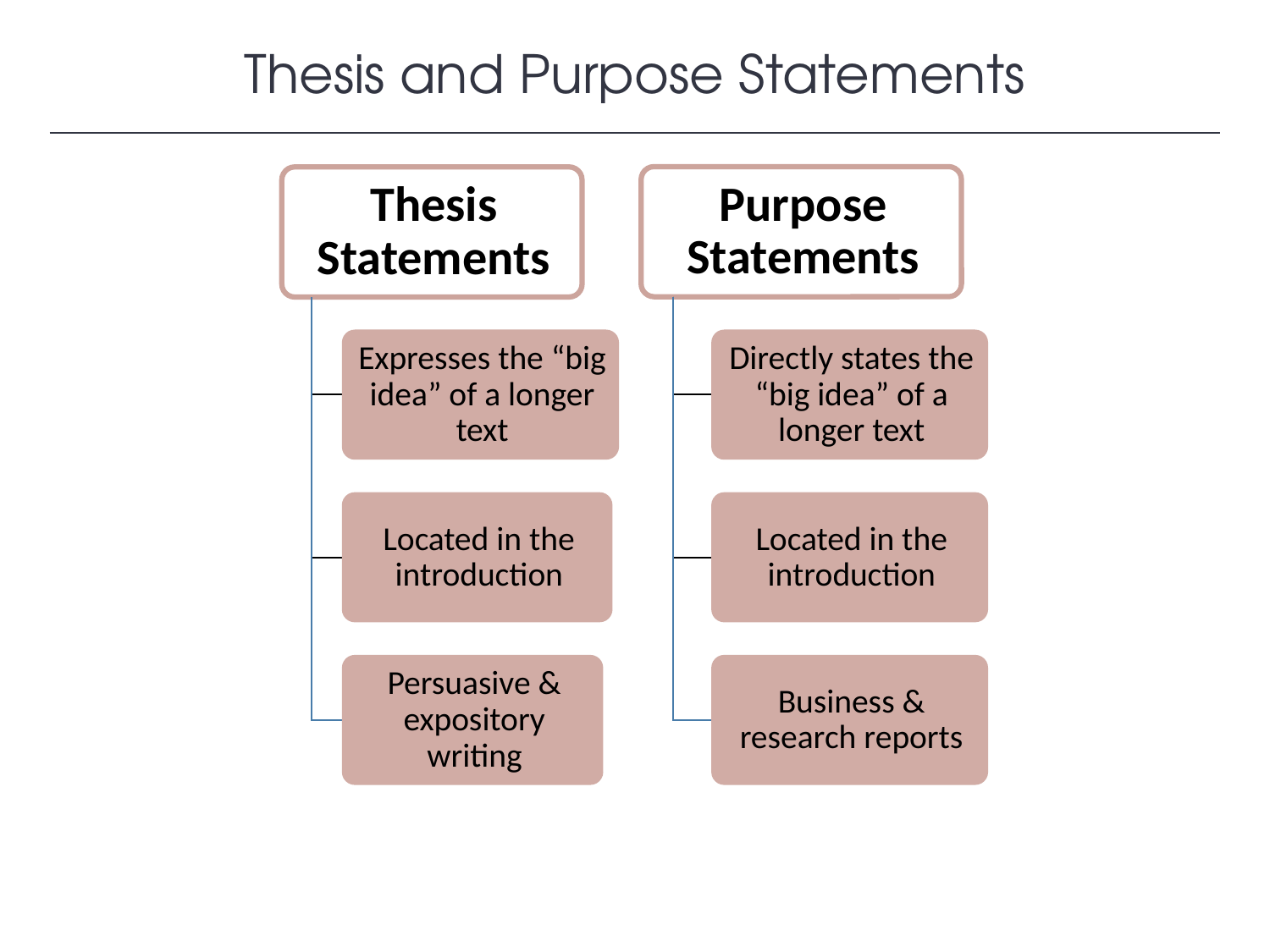

Thesis and Purpose Statements
Thesis Statements
Expresses the “big idea” of a longer text
Located in the introduction
Persuasive & expository writing
Purpose Statements
Directly states the “big idea” of a longer text
Located in the introduction
Business & research reports